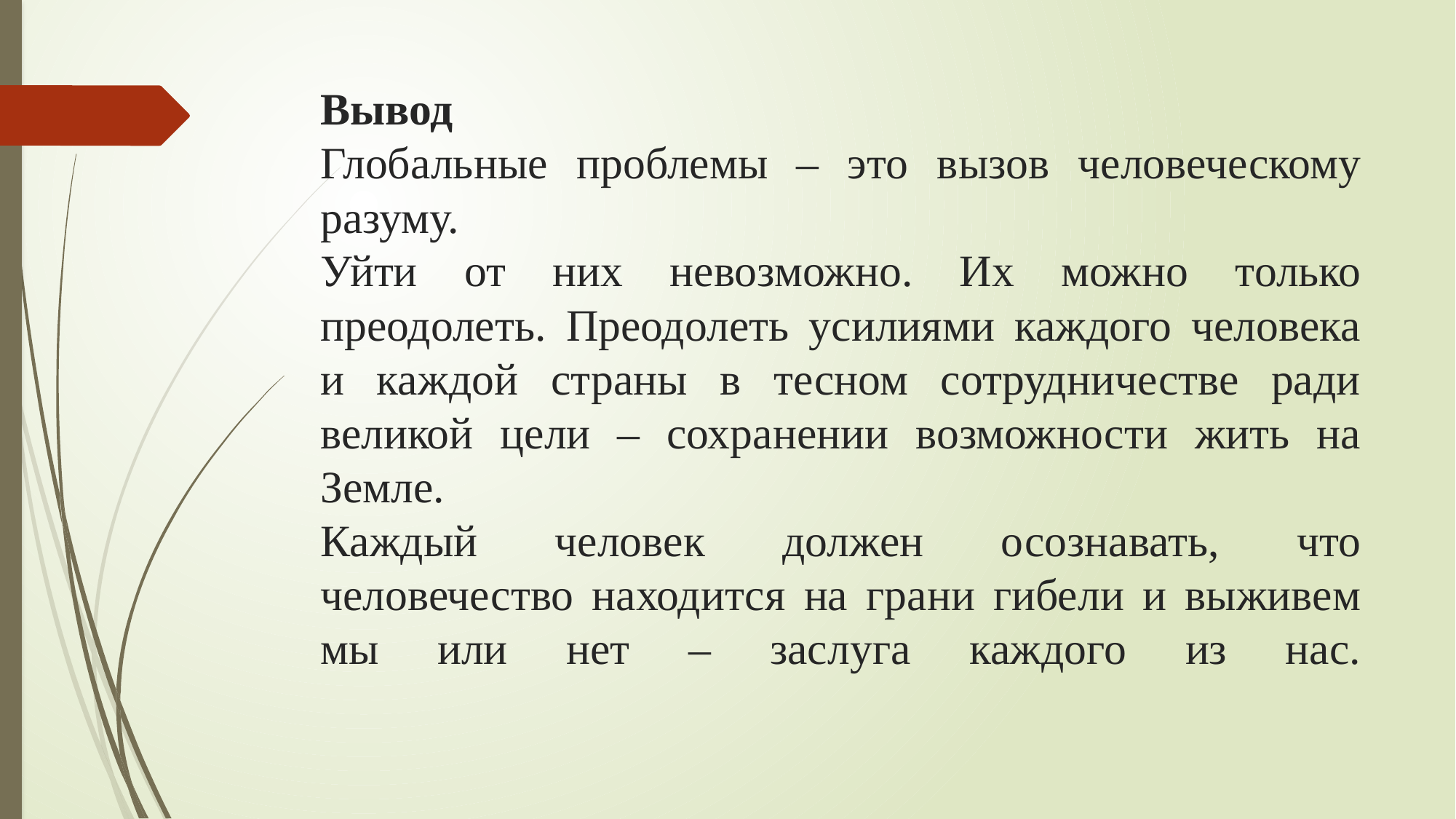

# Вывод Глобальные проблемы – это вызов человеческому разуму. Уйти от них невозможно. Их можно только преодолеть. Преодолеть усилиями каждого человека и каждой страны в тесном сотрудничестве ради великой цели – сохранении возможности жить на Земле. Каждый человек должен осознавать, что человечество находится на грани гибели и выживем мы или нет – заслуга каждого из нас.